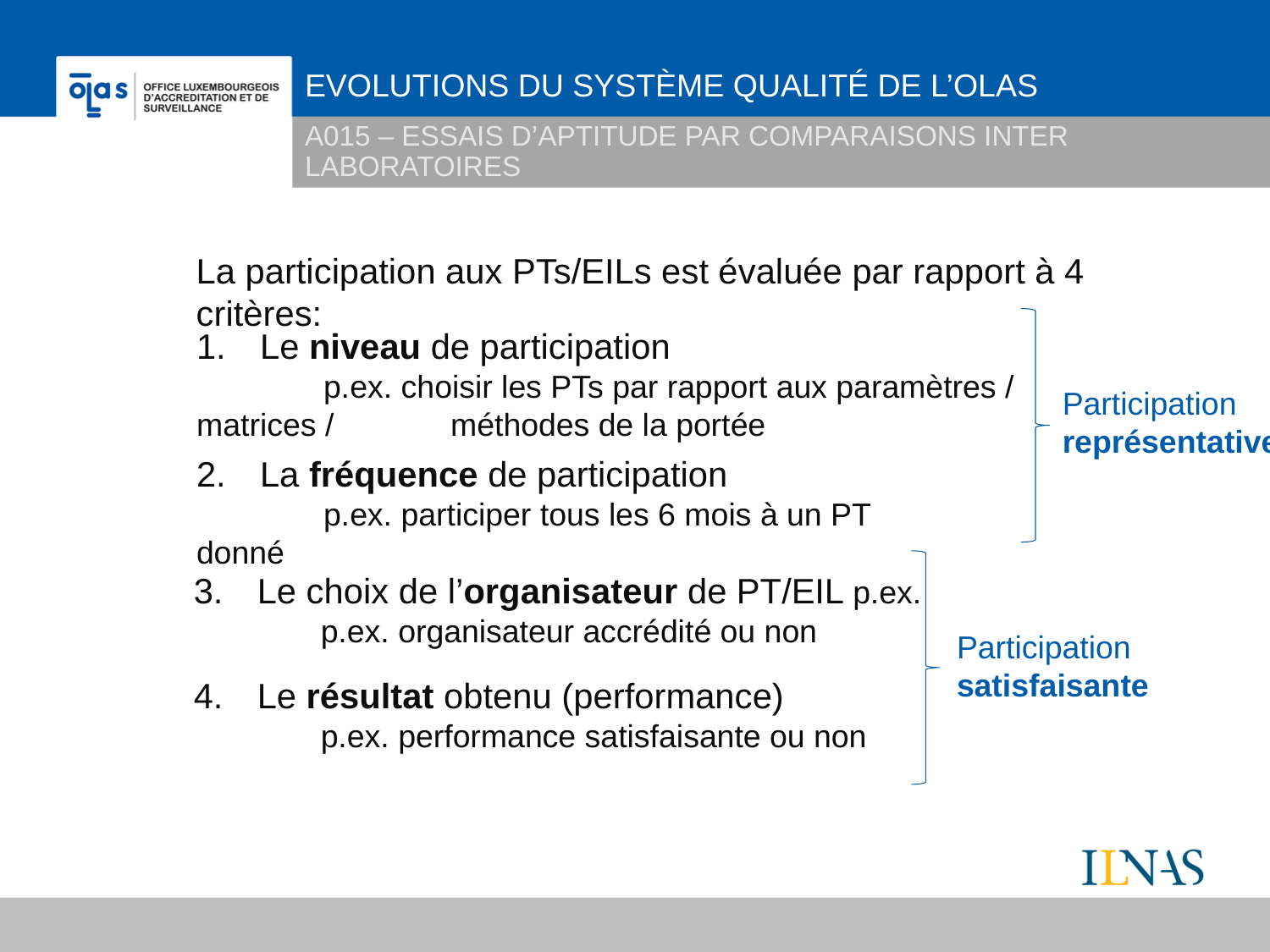

# Evolutions du système qualité de l’OLAS
A015 – Essais d’aptitude par comparaisons inter laboratoires
La participation aux PTs/EILs est évaluée par rapport à 4 critères:

Participation représentative
Le niveau de participation
	p.ex. choisir les PTs par rapport aux paramètres / matrices / 	méthodes de la portée
La fréquence de participation
	p.ex. participer tous les 6 mois à un PT donné

Participation satisfaisante
Le choix de l’organisateur de PT/EIL p.ex.
	p.ex. organisateur accrédité ou non
Le résultat obtenu (performance)
	p.ex. performance satisfaisante ou non